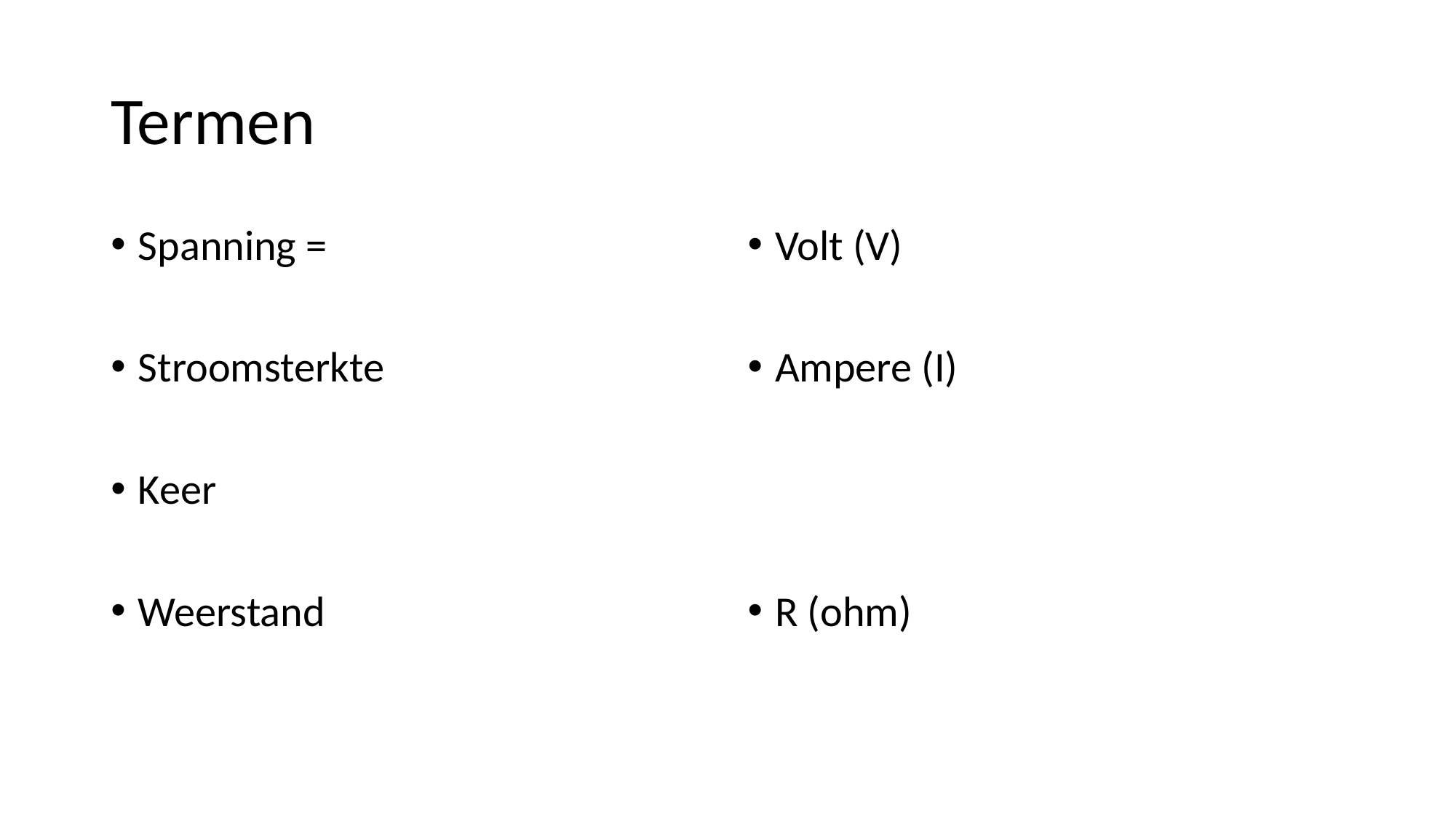

# Termen
Spanning =

Stroomsterkte

Keer

Weerstand
Volt (V)

Ampere (I)

R (ohm)